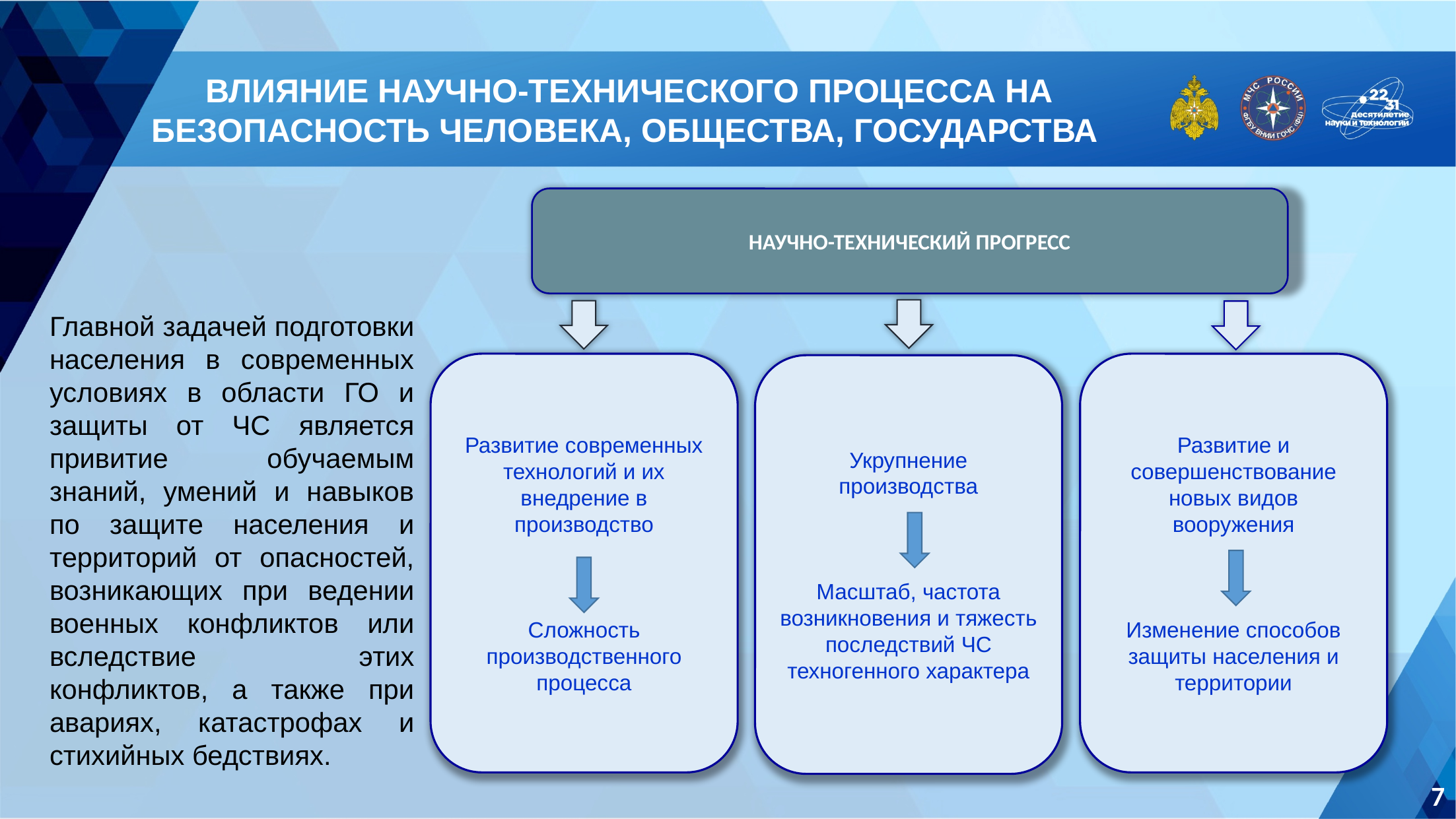

ВЛИЯНИЕ НАУЧНО-ТЕХНИЧЕСКОГО ПРОЦЕССА НА БЕЗОПАСНОСТЬ ЧЕЛОВЕКА, ОБЩЕСТВА, ГОСУДАРСТВА
НАУЧНО-ТЕХНИЧЕСКИЙ ПРОГРЕСС

Развитие современных технологий и их внедрение в производство

Сложность производственного процесса
Развитие и совершенствование новых видов вооружения

Изменение способов защиты населения и территории
Укрупнение производства

Масштаб, частота возникновения и тяжесть последствий ЧС техногенного характера

Главной задачей подготовки населения в современных условиях в области ГО и защиты от ЧС является привитие обучаемым знаний, умений и навыков по защите населения и территорий от опасностей, возникающих при ведении военных конфликтов или вследствие этих конфликтов, а также при авариях, катастрофах и стихийных бедствиях.
7